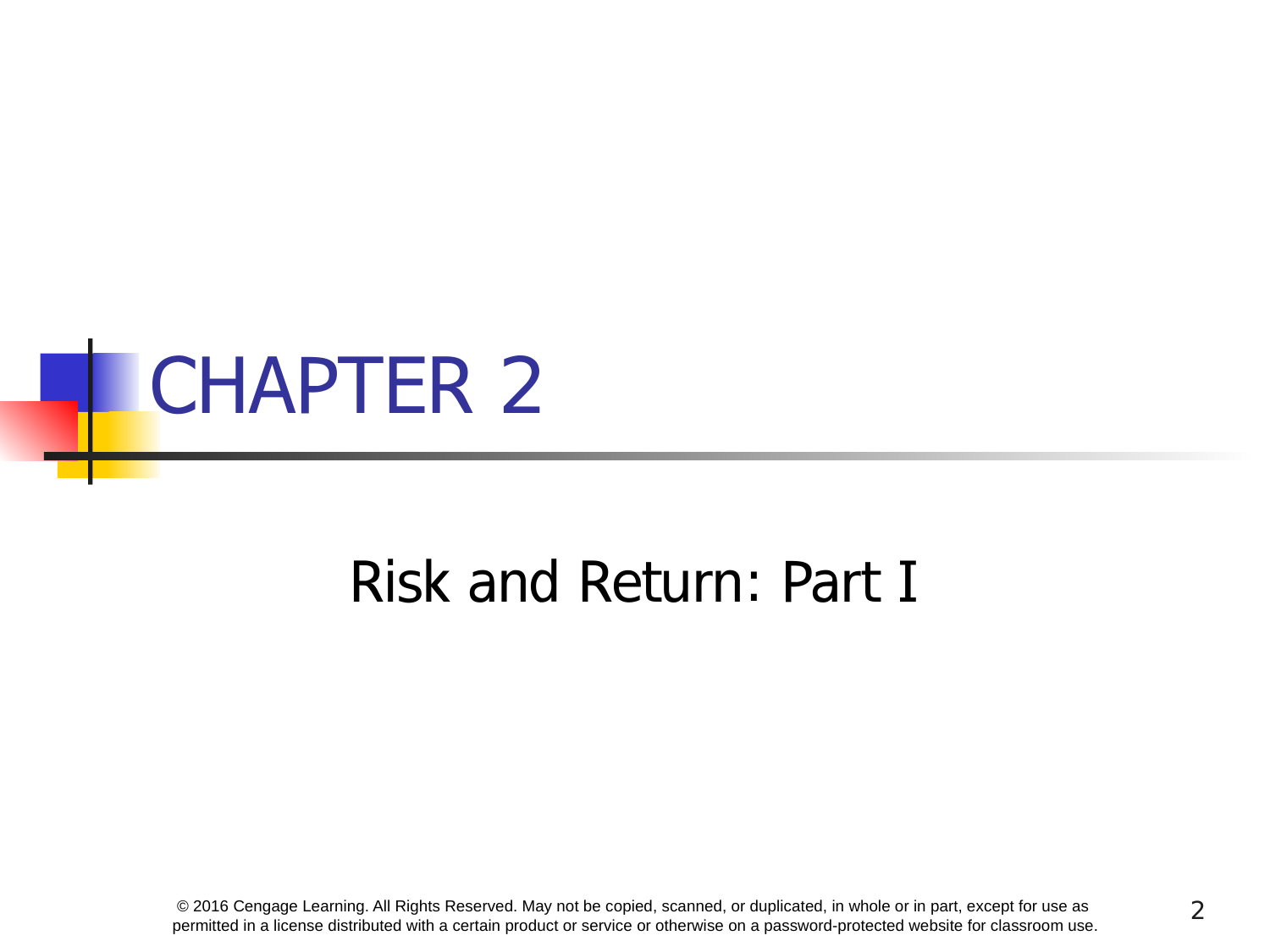

# CHAPTER 2
Risk and Return: Part I
2